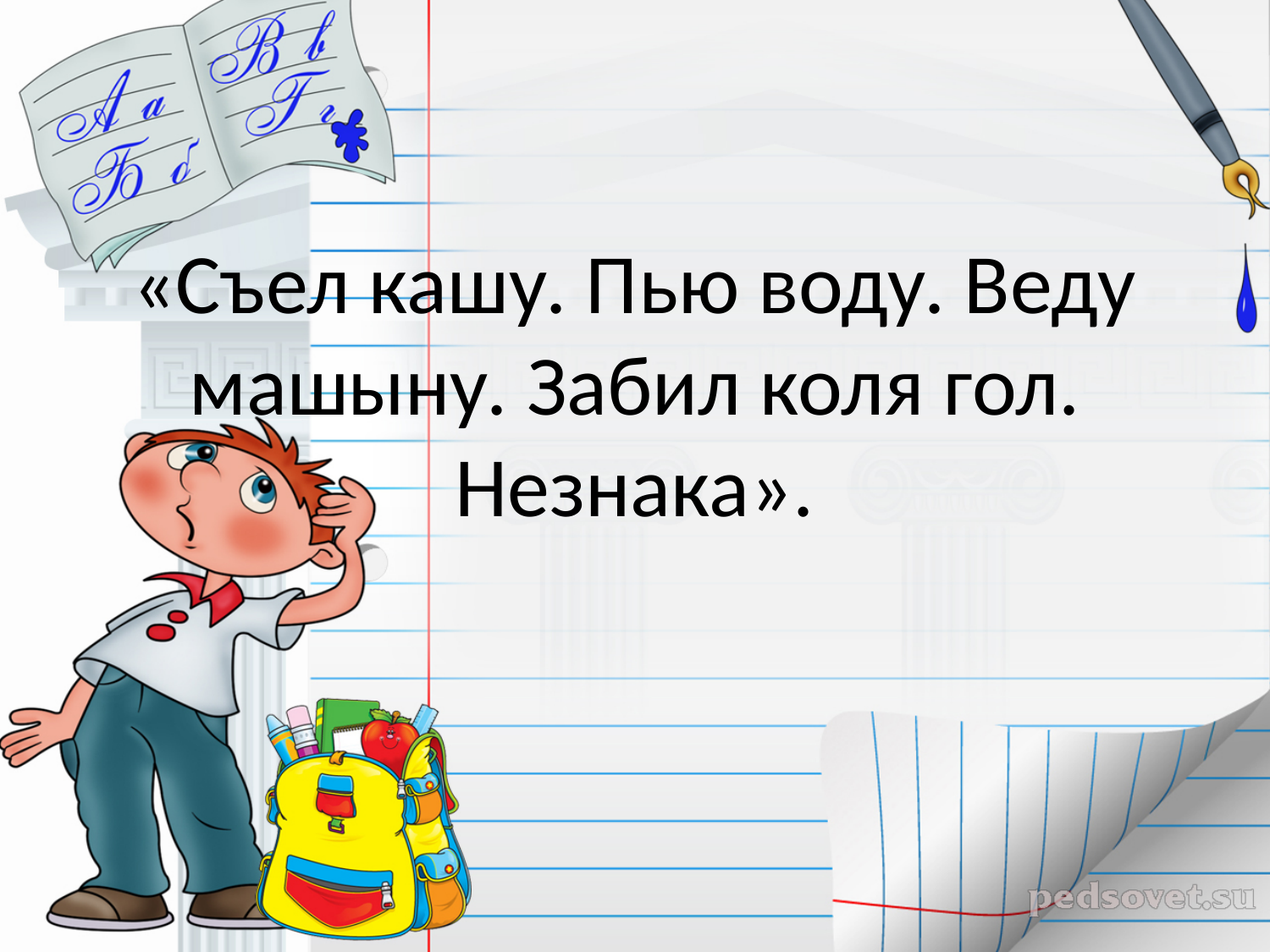

# «Съел кашу. Пью воду. Веду машыну. Забил коля гол. Незнака».